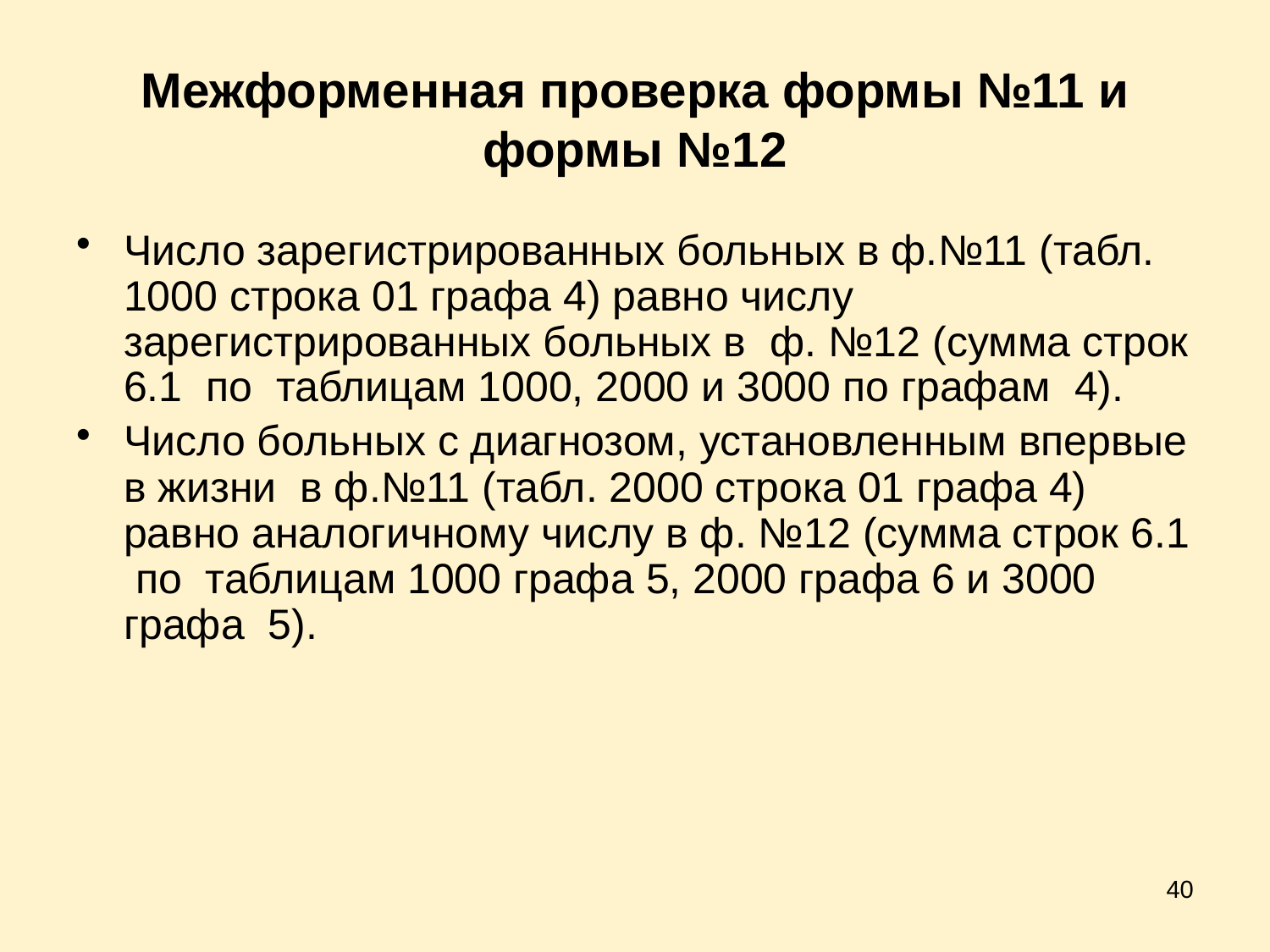

# Межформенная проверка формы №11 и формы №12
Число зарегистрированных больных в ф.№11 (табл. 1000 строка 01 графа 4) равно числу зарегистрированных больных в  ф. №12 (сумма строк 6.1  по  таблицам 1000, 2000 и 3000 по графам  4).
Число больных с диагнозом, установленным впервые в жизни  в ф.№11 (табл. 2000 строка 01 графа 4) равно аналогичному числу в ф. №12 (сумма строк 6.1  по  таблицам 1000 графа 5, 2000 графа 6 и 3000 графа  5).

40